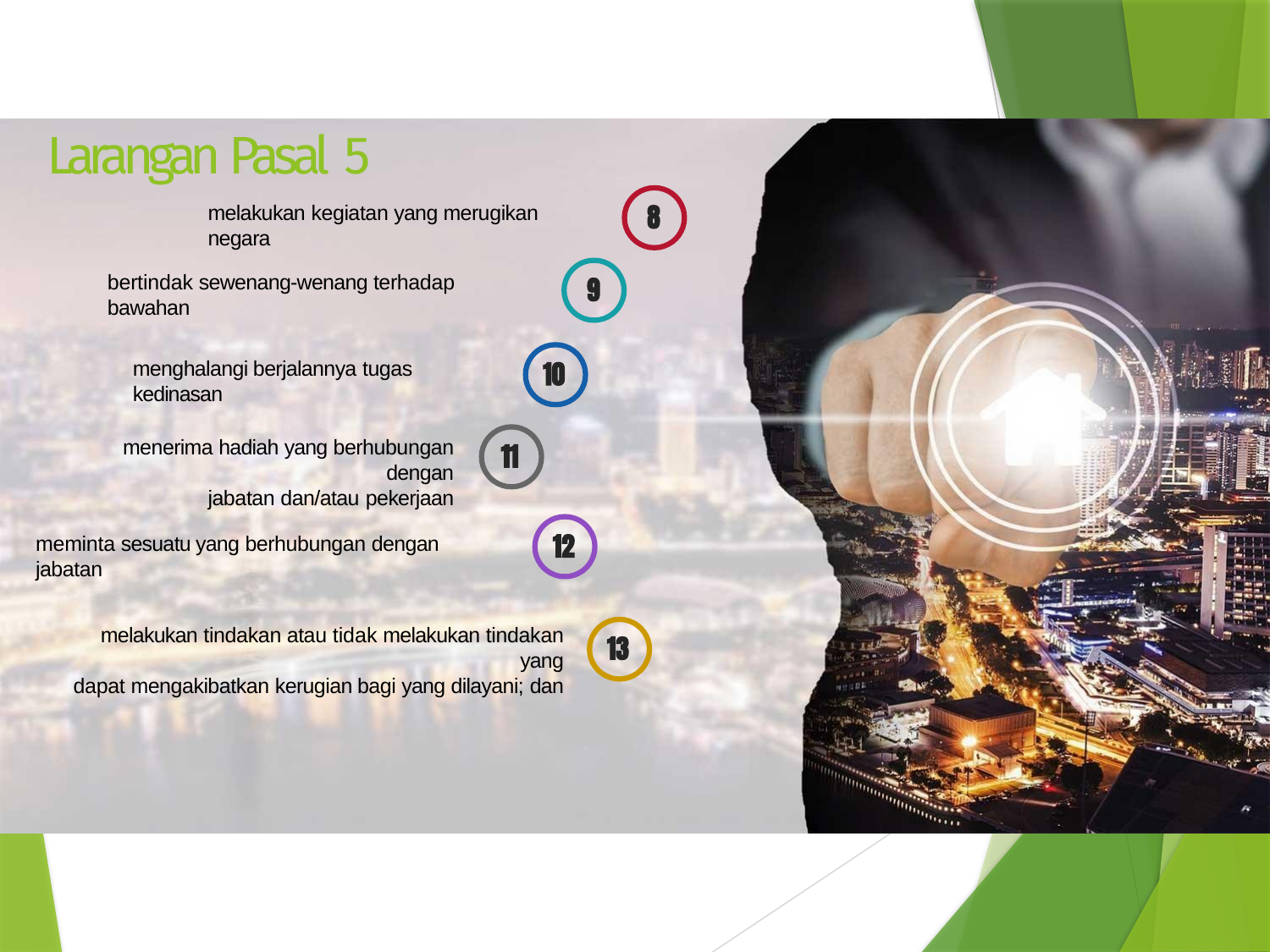

# Larangan Pasal 5

melakukan kegiatan yang merugikan negara
8

bertindak sewenang-wenang terhadap bawahan
9

menghalangi berjalannya tugas kedinasan
10

menerima hadiah yang berhubungan dengan
jabatan dan/atau pekerjaan
11

meminta sesuatu yang berhubungan dengan jabatan
12

melakukan tindakan atau tidak melakukan tindakan yang
dapat mengakibatkan kerugian bagi yang dilayani; dan
13